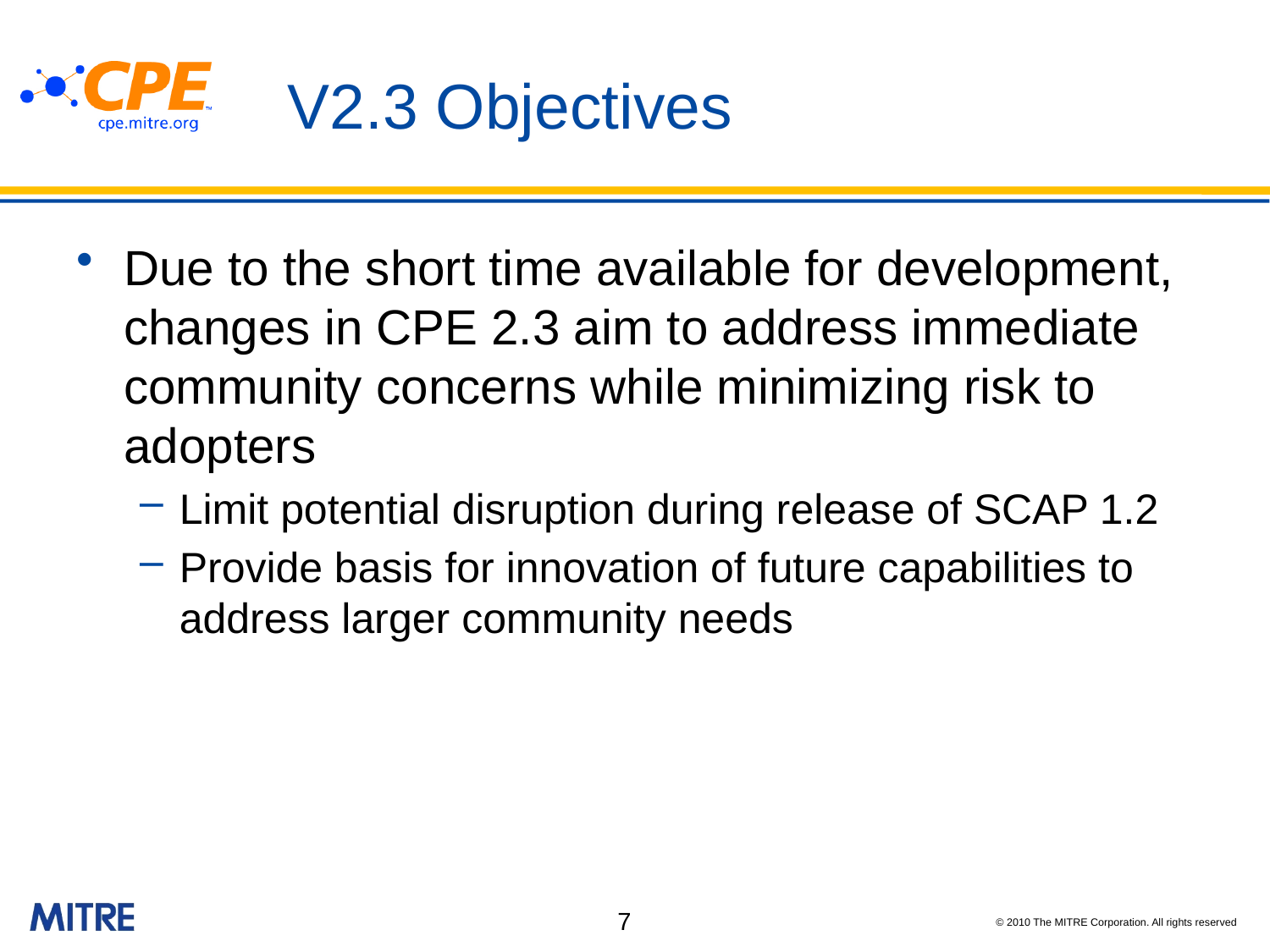

# V2.3 Objectives
Due to the short time available for development, changes in CPE 2.3 aim to address immediate community concerns while minimizing risk to adopters
Limit potential disruption during release of SCAP 1.2
Provide basis for innovation of future capabilities to address larger community needs
7